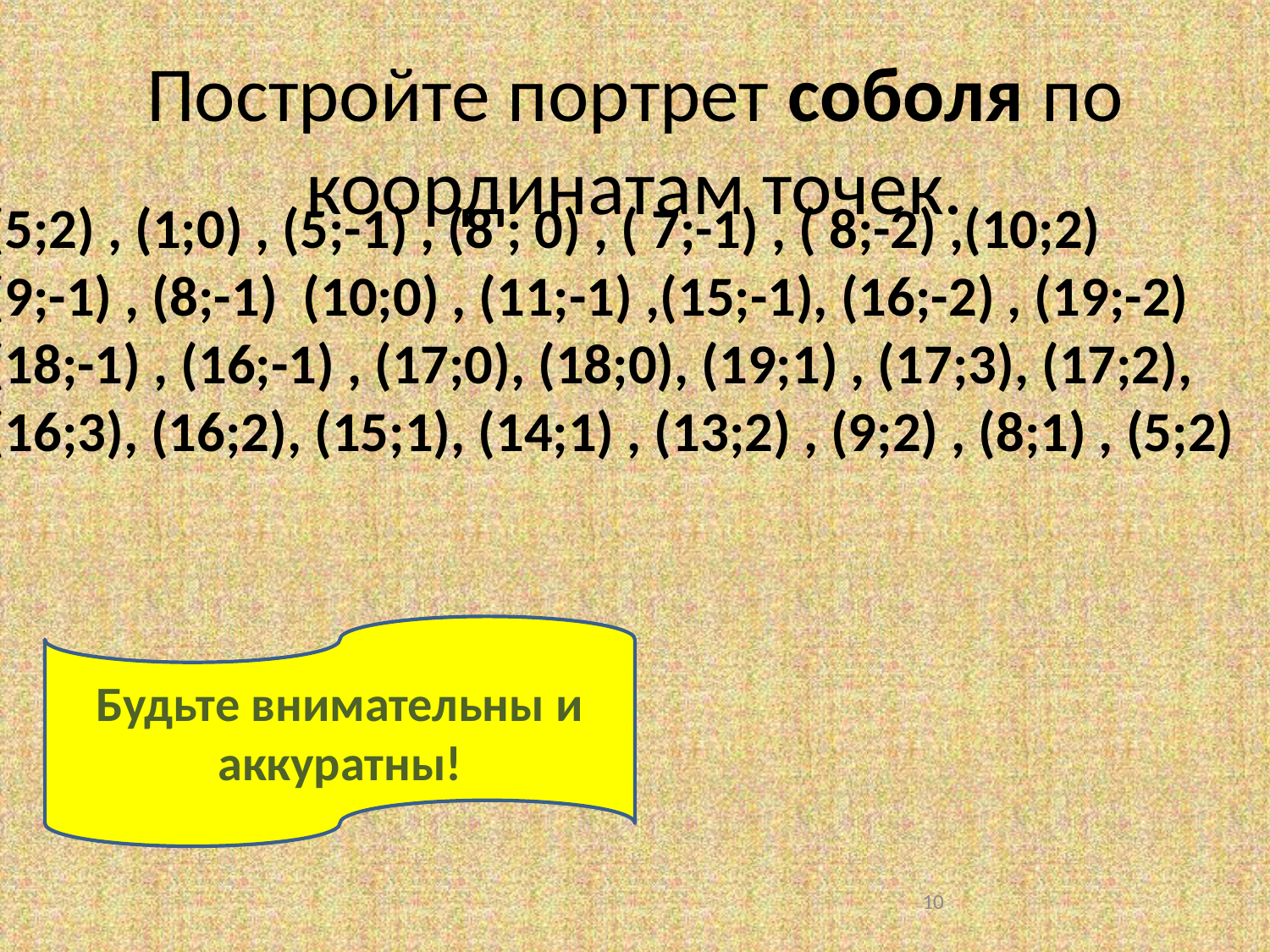

Постройте портрет соболя по координатам точек.
(5;2) , (1;0) , (5;-1) , (8 ; 0) , ( 7;-1) , ( 8;-2) ,(10;2)
(9;-1) , (8;-1)  (10;0) , (11;-1) ,(15;-1), (16;-2) , (19;-2)
(18;-1) , (16;-1) , (17;0), (18;0), (19;1) , (17;3), (17;2),
(16;3), (16;2), (15;1), (14;1) , (13;2) , (9;2) , (8;1) , (5;2)
Будьте внимательны и аккуратны!
10